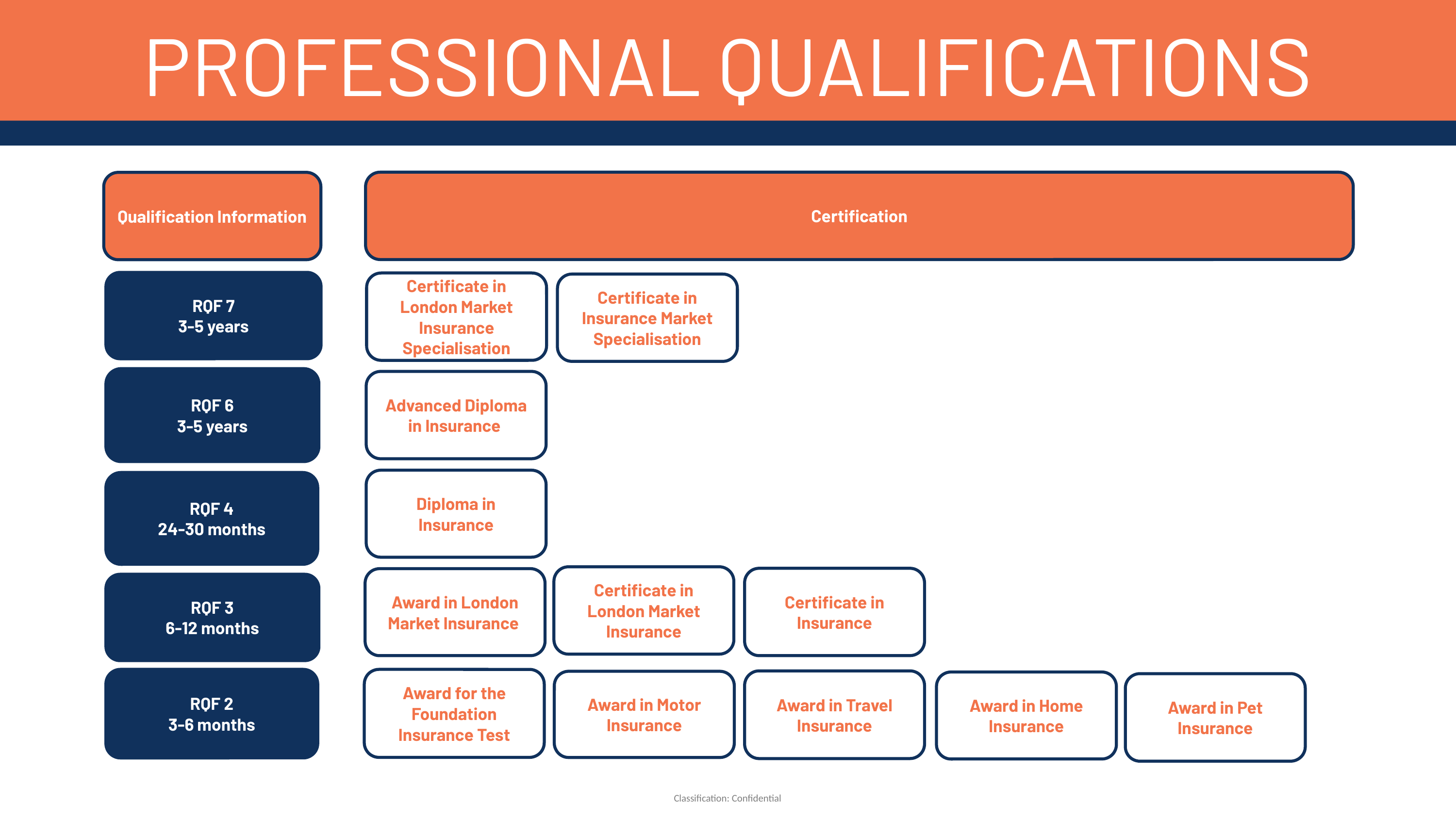

PROFESSIONAL QUALIFICATIONS
Certification
Qualification Information
RQF 7
3-5 years
Certificate in London Market Insurance Specialisation
Certificate in Insurance Market Specialisation
RQF 6
3-5 years
Advanced Diploma in Insurance
Diploma in Insurance
RQF 4
24-30 months
Certificate in London Market Insurance
Certificate in Insurance
Award in London Market Insurance
RQF 3
6-12 months
RQF 2
3-6 months
Award for the Foundation Insurance Test
Award in Travel Insurance
Award in Motor Insurance
Award in Home Insurance
Award in Pet Insurance